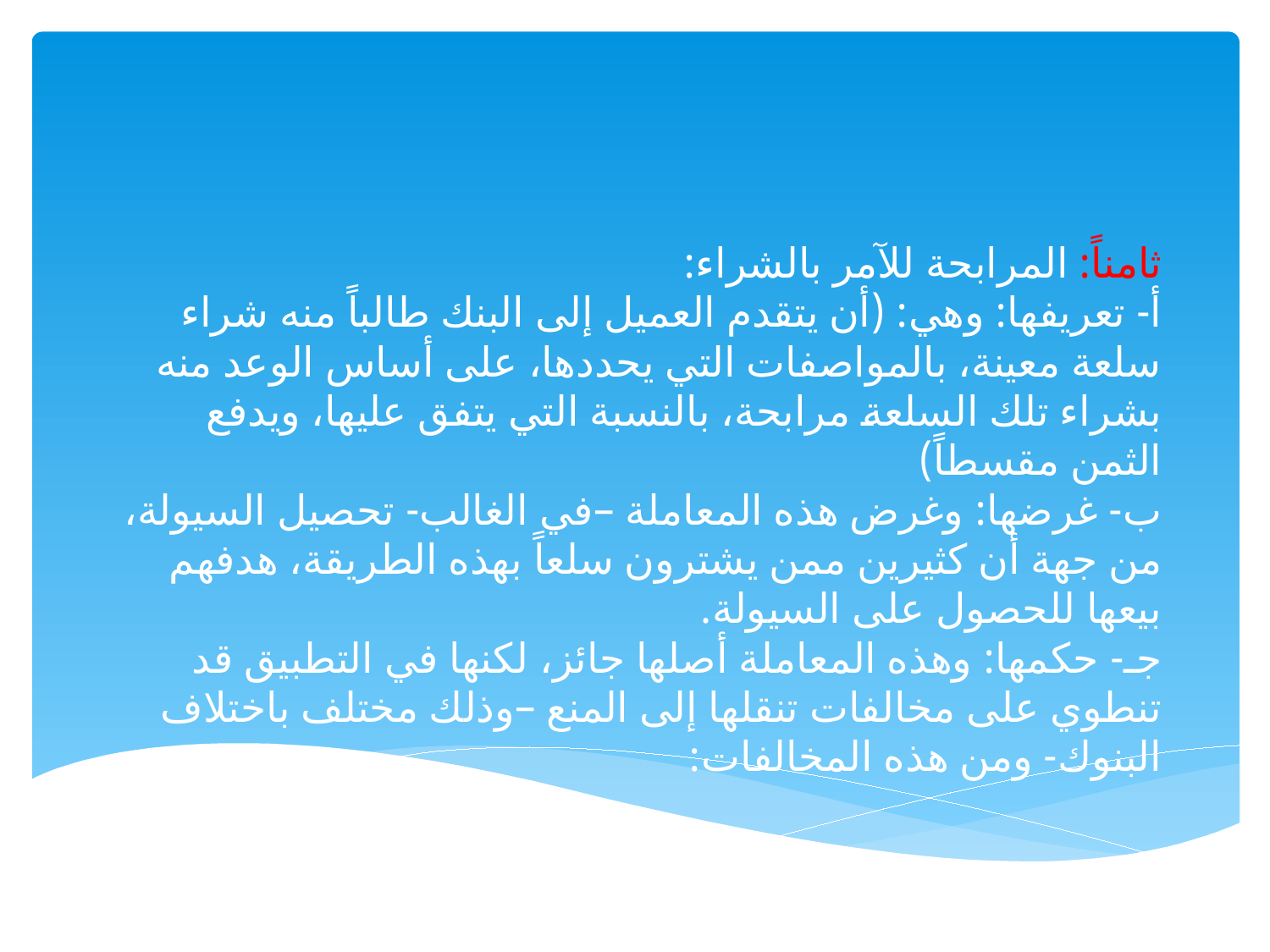

# ثامناً: 	المرابحة للآمر بالشراء: أ- 	تعريفها: وهي: (أن يتقدم العميل إلى البنك طالباً منه شراء سلعة معينة، بالمواصفات التي يحددها، على أساس الوعد منه بشراء تلك السلعة مرابحة، بالنسبة التي يتفق عليها، ويدفع الثمن مقسطاً) ب- 	غرضها: وغرض هذه المعاملة –في الغالب- تحصيل السيولة، من جهة أن كثيرين ممن يشترون سلعاً بهذه الطريقة، هدفهم بيعها للحصول على السيولة. جـ- 	حكمها: وهذه المعاملة أصلها جائز، لكنها في التطبيق قد تنطوي على مخالفات تنقلها إلى المنع –وذلك مختلف باختلاف البنوك- ومن هذه المخالفات: